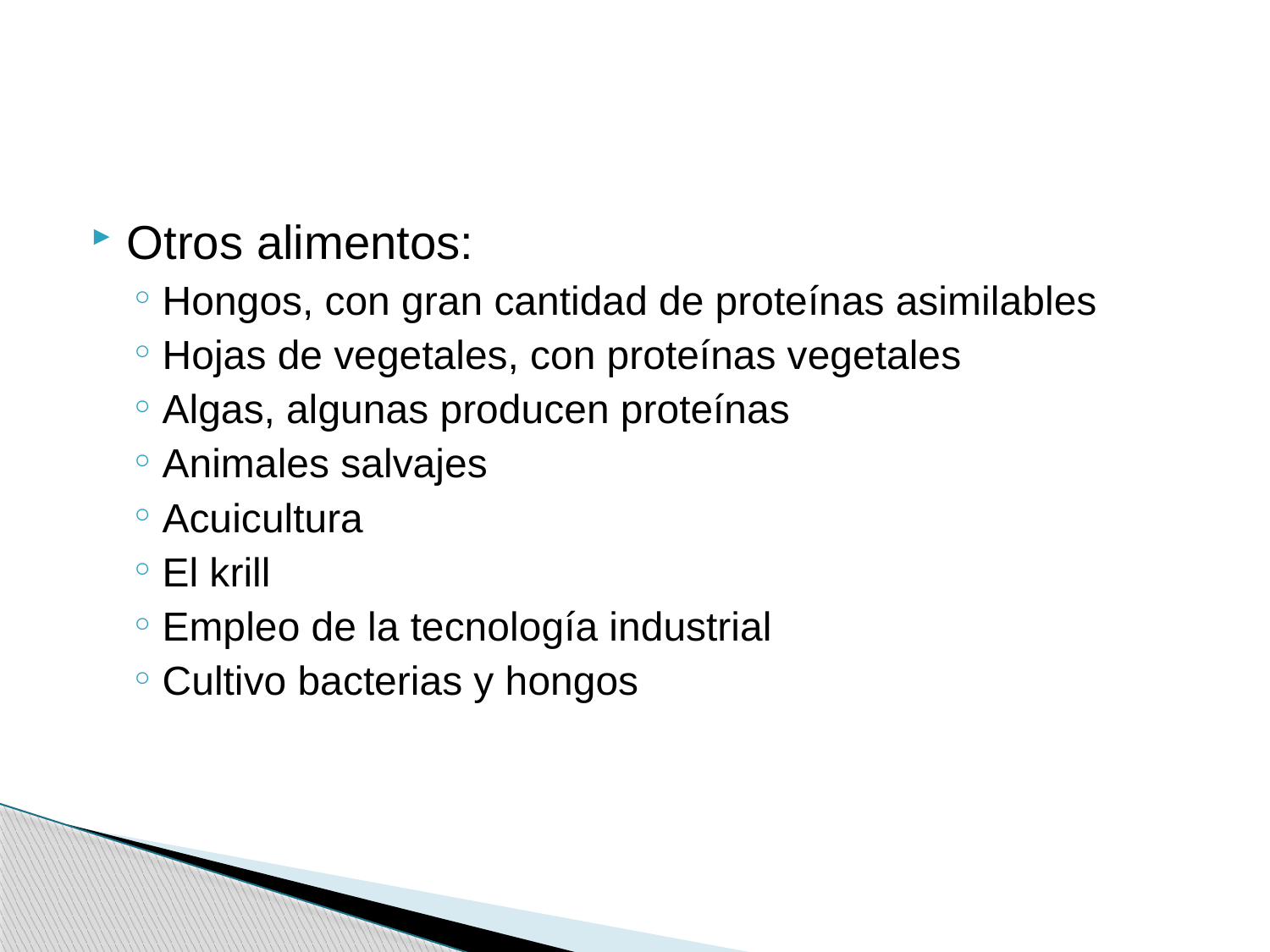

#
Otros alimentos:
Hongos, con gran cantidad de proteínas asimilables
Hojas de vegetales, con proteínas vegetales
Algas, algunas producen proteínas
Animales salvajes
Acuicultura
El krill
Empleo de la tecnología industrial
Cultivo bacterias y hongos